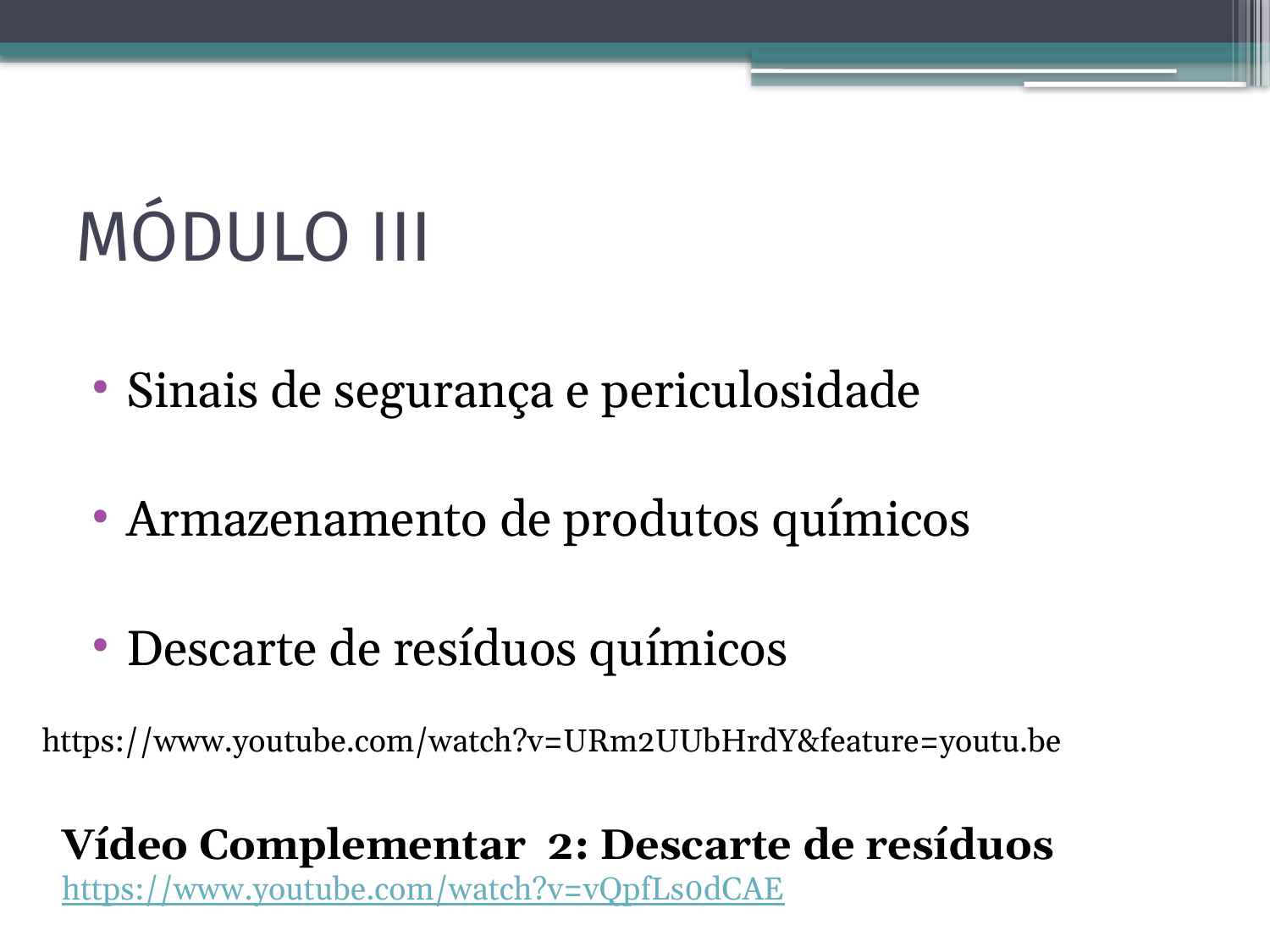

# MÓDULO III
Sinais de segurança e periculosidade

Armazenamento de produtos químicos

Descarte de resíduos químicos

https://www.youtube.com/watch?v=URm2UUbHrdY&feature=youtu.be
Vídeo Complementar  2: Descarte de resíduos
https://www.youtube.com/watch?v=vQpfLs0dCAE